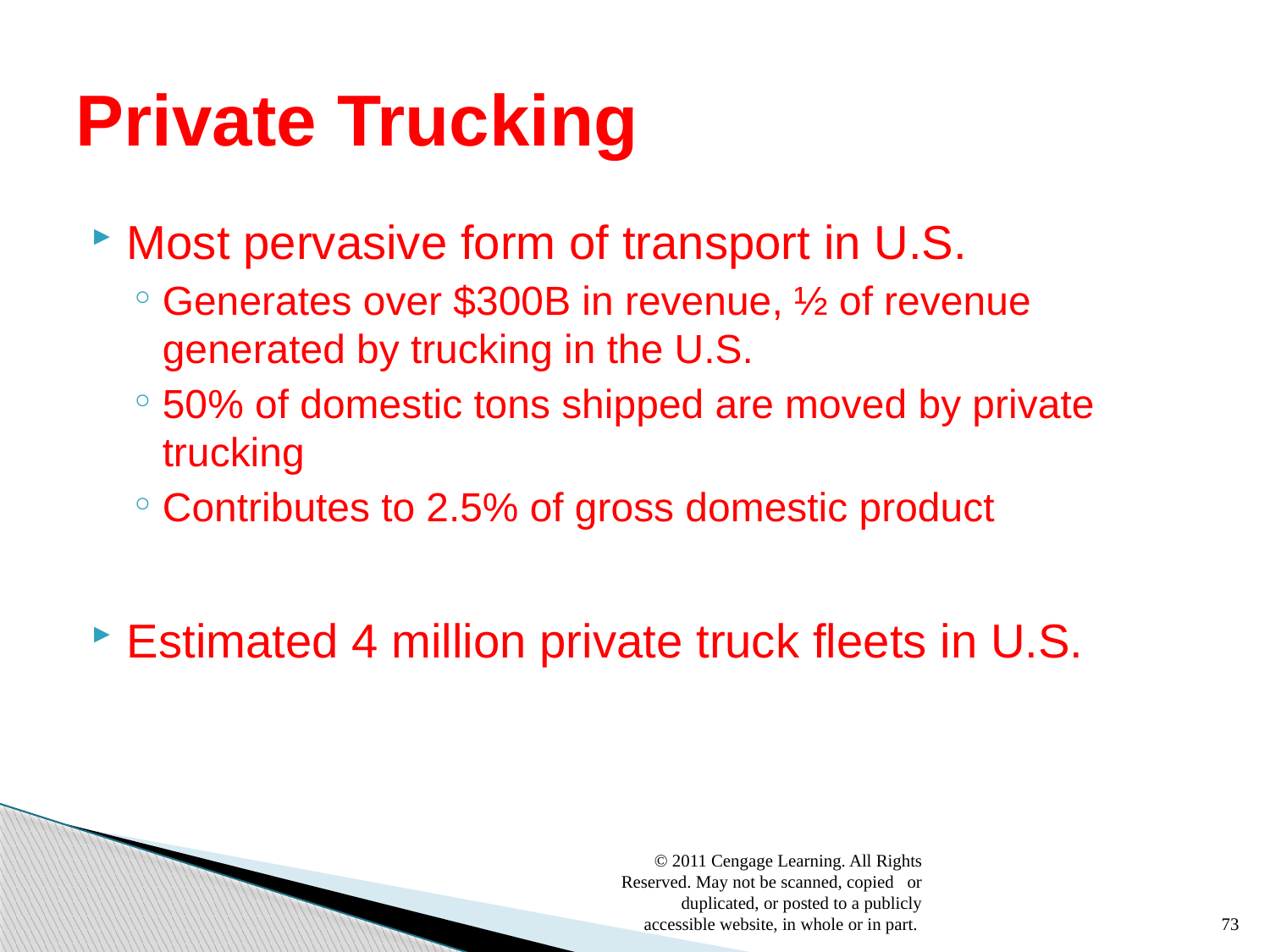

# Private Trucking
Most pervasive form of transport in U.S.
Generates over $300B in revenue, ½ of revenue generated by trucking in the U.S.
50% of domestic tons shipped are moved by private trucking
Contributes to 2.5% of gross domestic product

Estimated 4 million private truck fleets in U.S.
© 2011 Cengage Learning. All Rights Reserved. May not be scanned, copied   or duplicated, or posted to a publicly accessible website, in whole or in part.
73